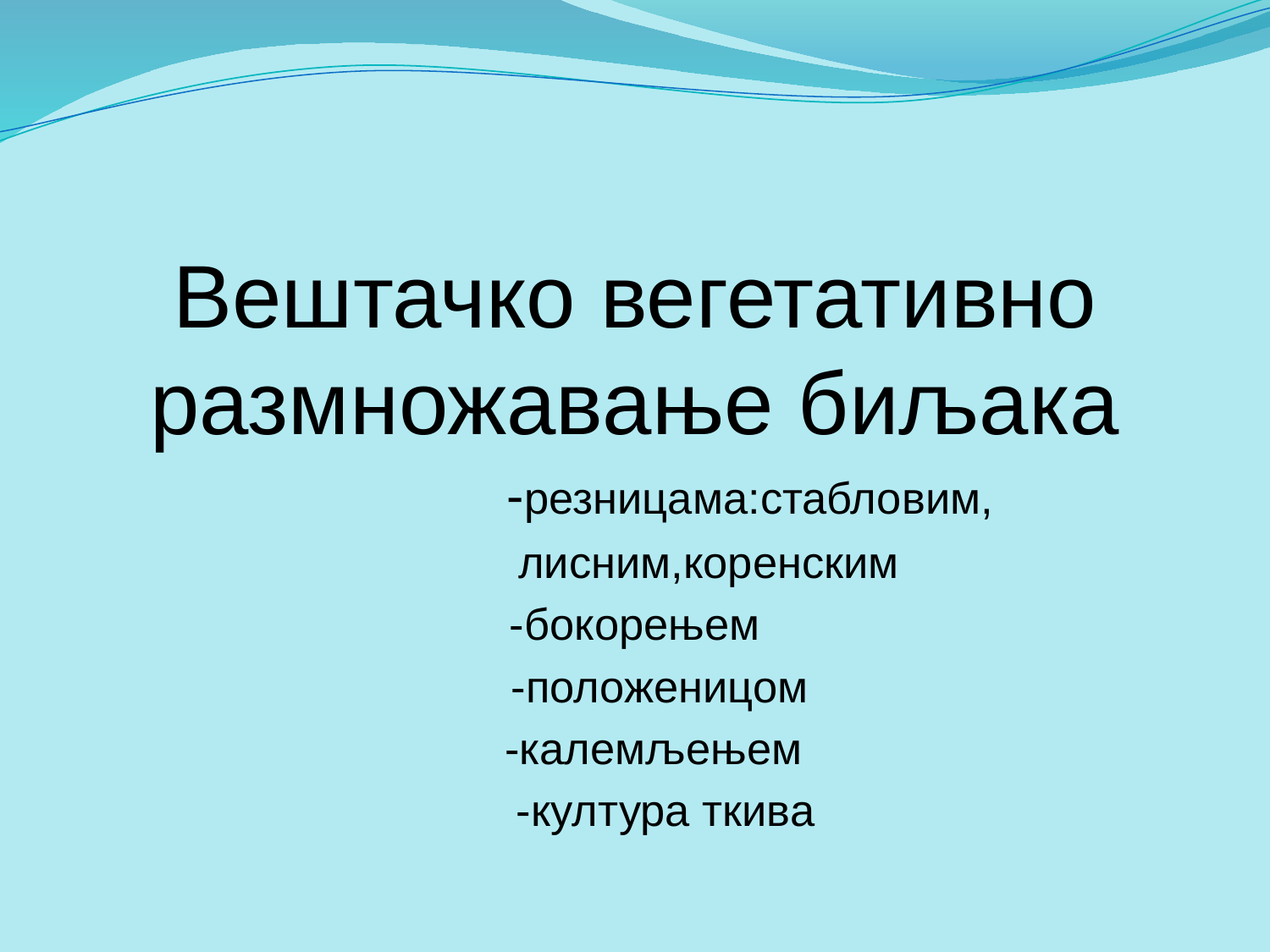

Вештачко вегетативно размножавање биљака
                -резницама:стабловим,
            лисним,коренским
-бокорењем
    -положеницом
    -калемљењем
     -култура ткива